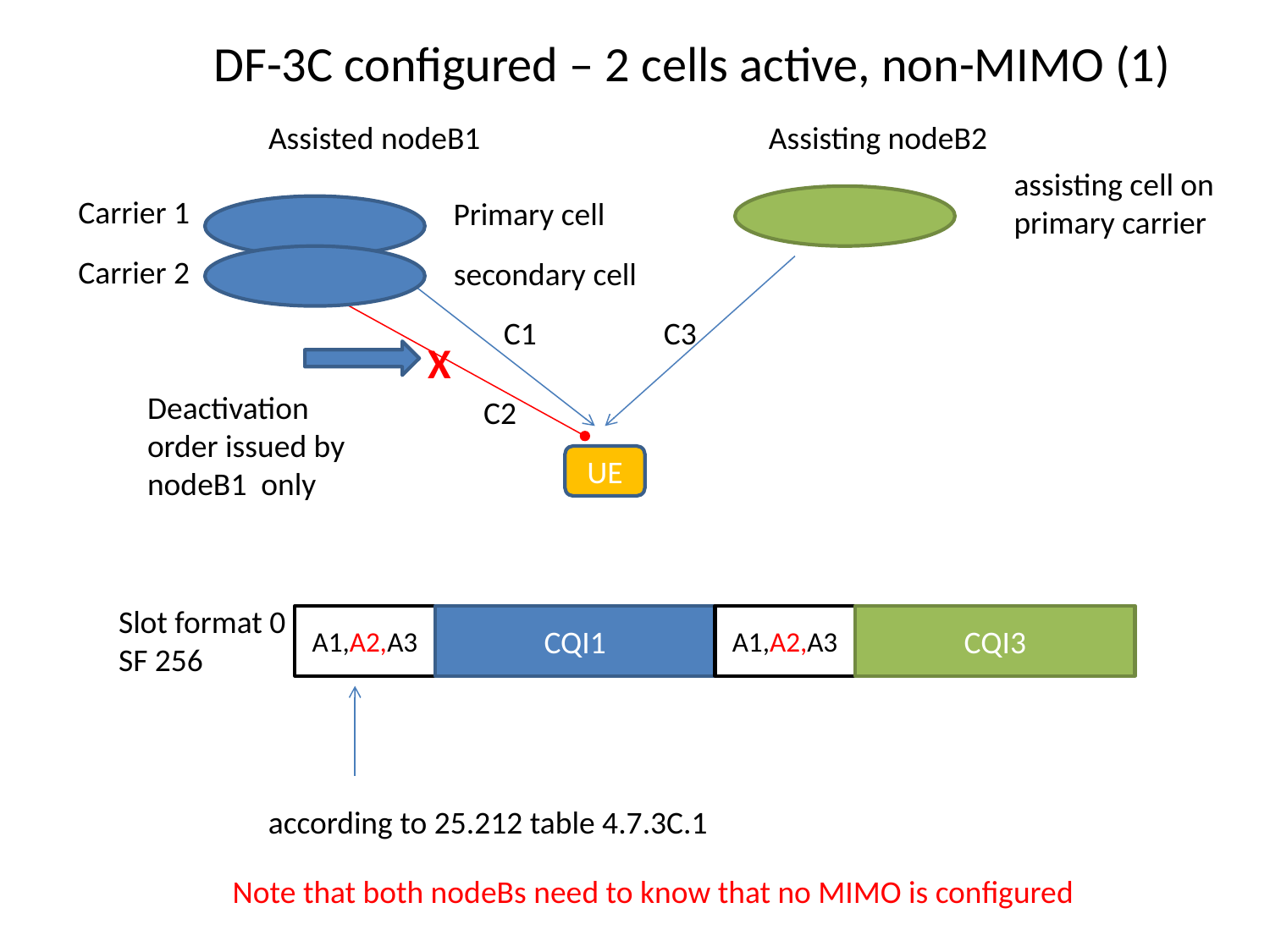

DF-3C configured – 2 cells active, non-MIMO (1)
Assisted nodeB1
Assisting nodeB2
assisting cell on
primary carrier
Carrier 1

Primary cell

Carrier 2

secondary cell

C1
C3
X
Deactivation order issued by nodeB1  only
C2
UE
Slot format 0
SF 256

A1,A2,A3
CQI1
A1,A2,A3
CQI3
according to 25.212 table 4.7.3C.1
Note that both nodeBs need to know that no MIMO is configured